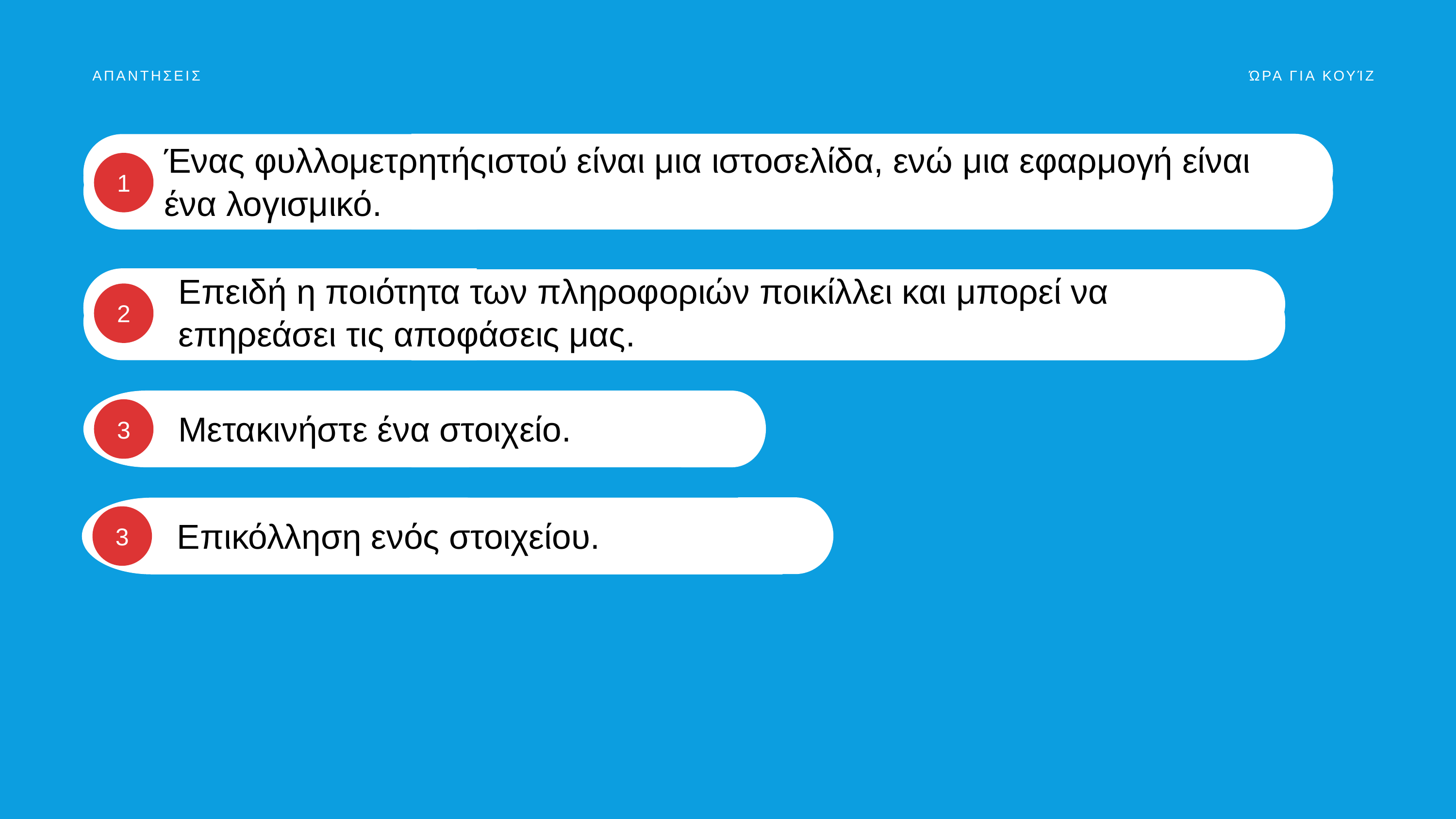

ΑΠΑΝΤΗΣΕΙΣ
ΏΡΑ ΓΙΑ ΚΟΥΊΖ

Ένας φυλλομετρητήςιστού είναι μια ιστοσελίδα, ενώ μια εφαρμογή είναι ένα λογισμικό.

1

Επειδή η ποιότητα των πληροφοριών ποικίλλει και μπορεί να επηρεάσει τις αποφάσεις μας.

2

Μετακινήστε ένα στοιχείο.
3

Επικόλληση ενός στοιχείου.
3